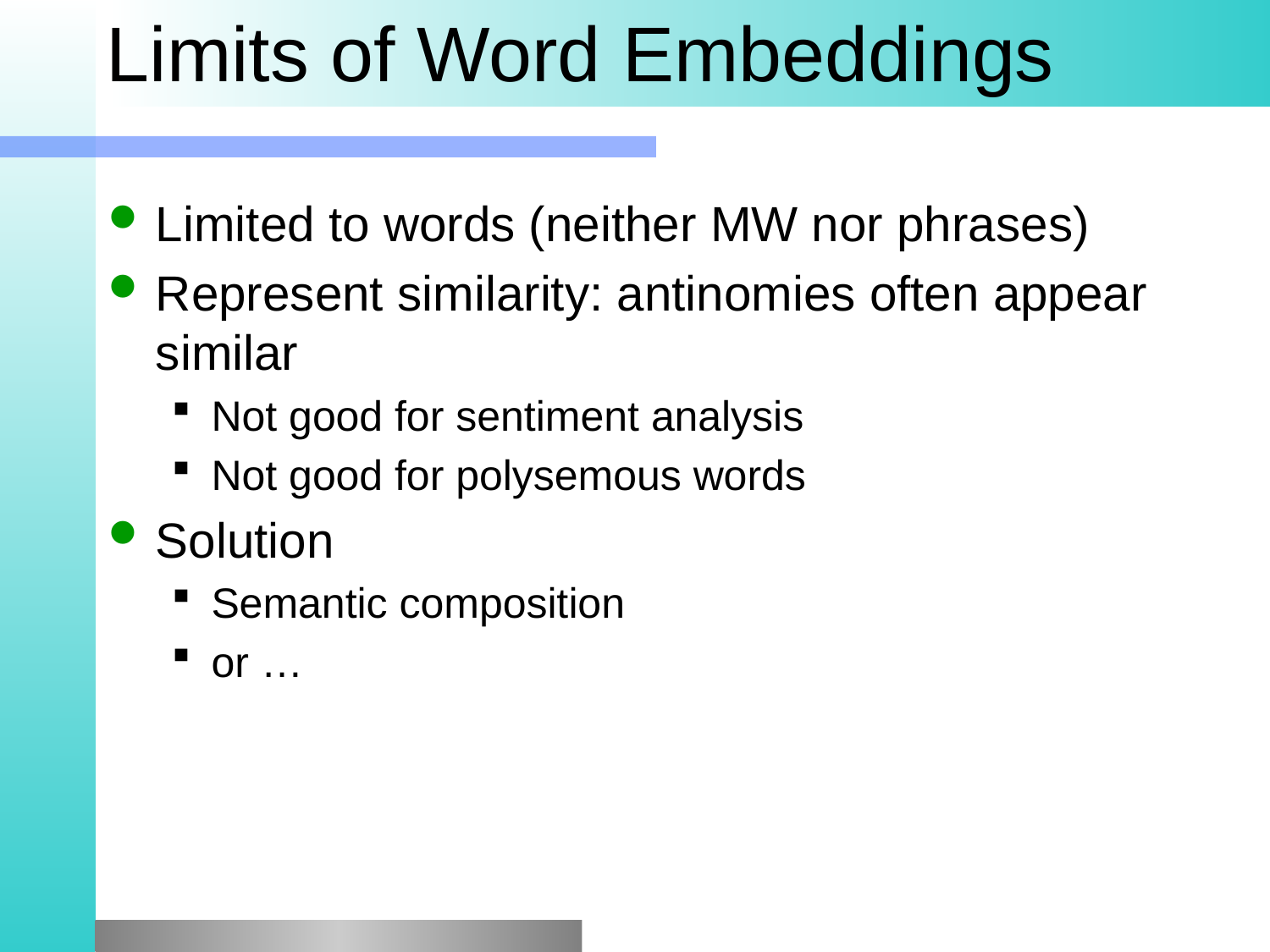

# Limits of Word Embeddings
Limited to words (neither MW nor phrases)
Represent similarity: antinomies often appear similar
Not good for sentiment analysis
Not good for polysemous words
Solution
Semantic composition
or …